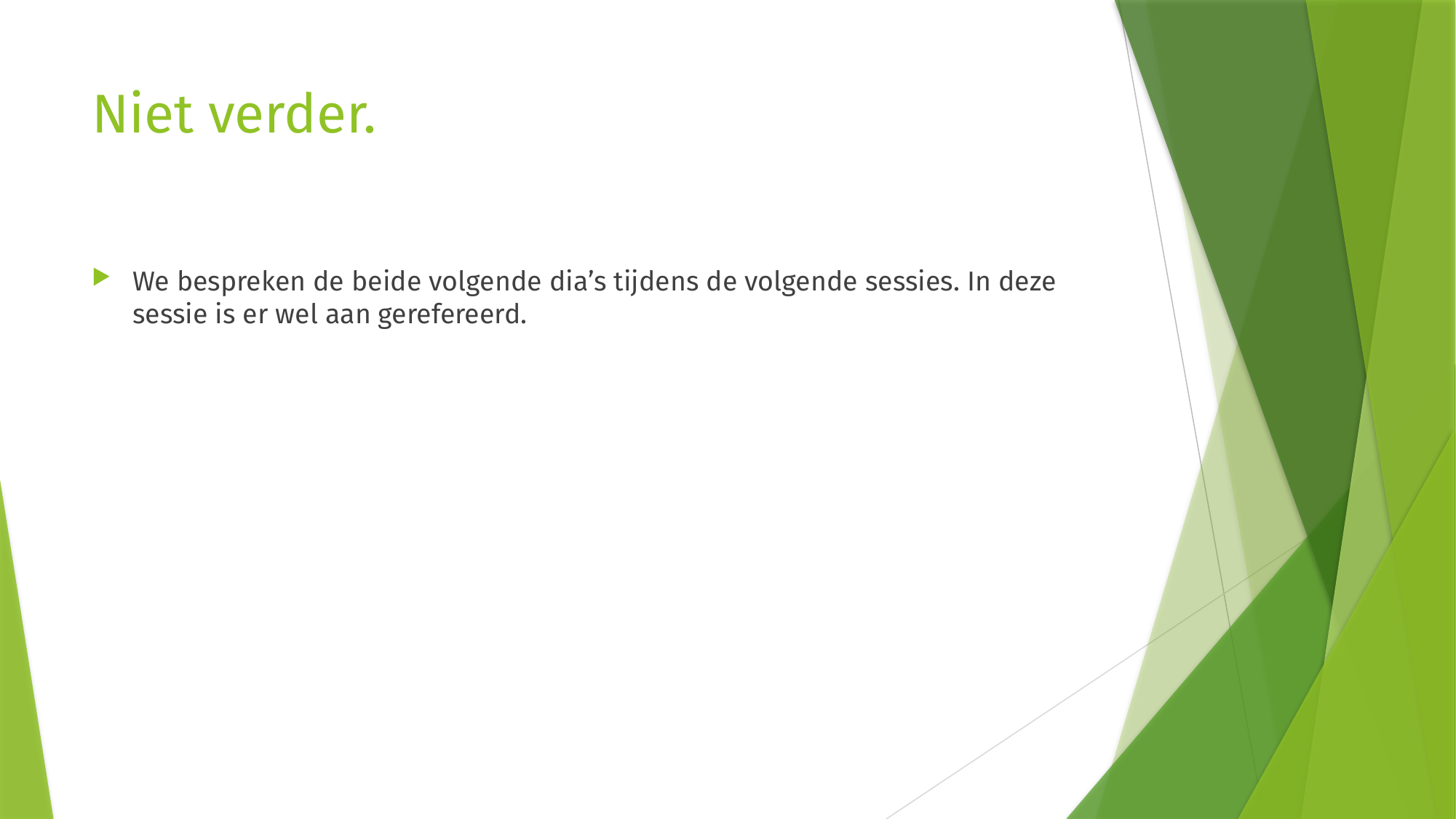

# Niet verder.
We bespreken de beide volgende dia’s tijdens de volgende sessies. In deze sessie is er wel aan gerefereerd.